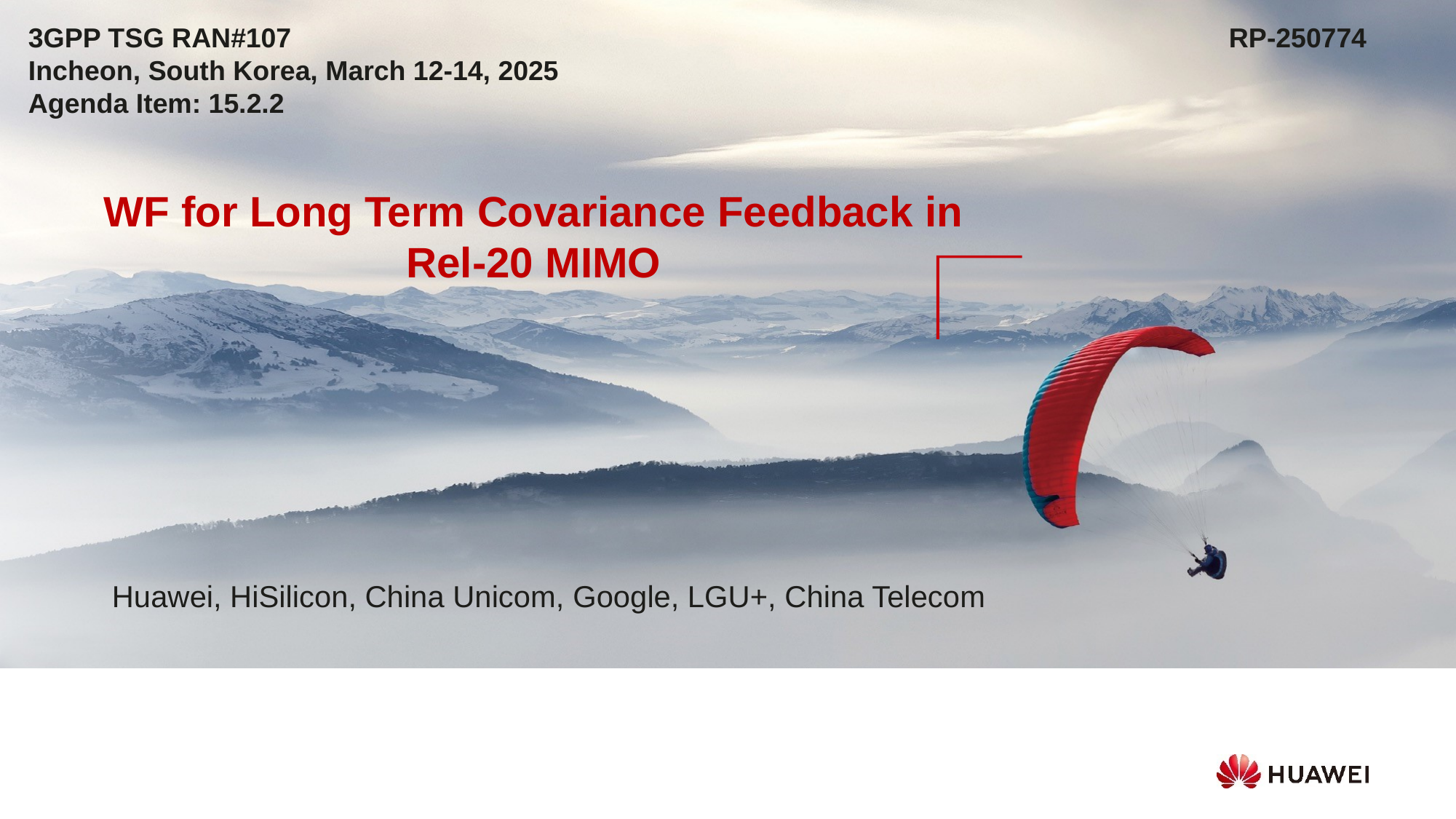

3GPP TSG RAN#107									RP-250774
Incheon, South Korea, March 12-14, 2025
Agenda Item: 15.2.2
WF for Long Term Covariance Feedback in Rel-20 MIMO
Huawei, HiSilicon, China Unicom, Google, LGU+, China Telecom